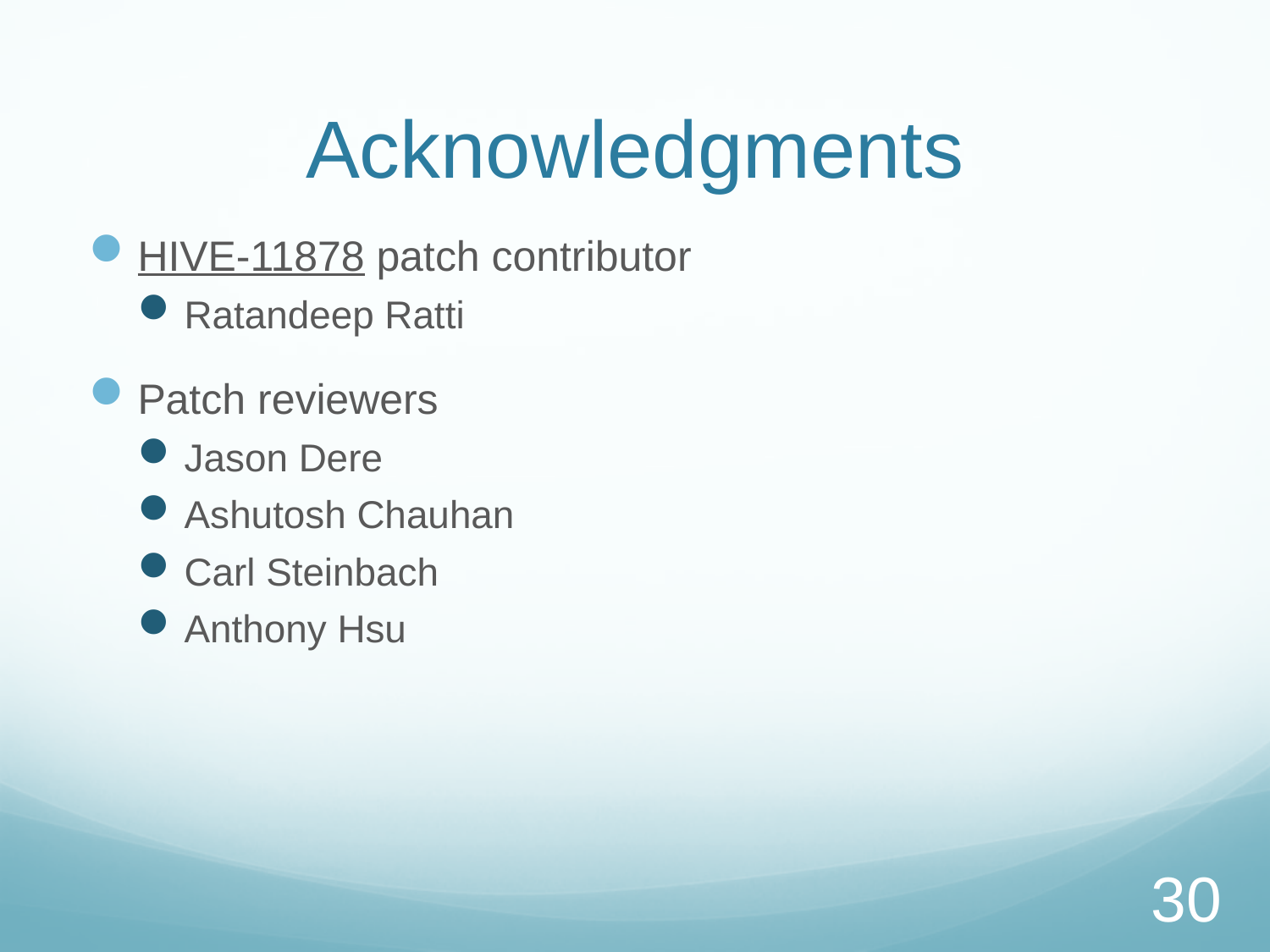

# Acknowledgments
HIVE-11878 patch contributor
Ratandeep Ratti
Patch reviewers
Jason Dere
Ashutosh Chauhan
Carl Steinbach
Anthony Hsu
30